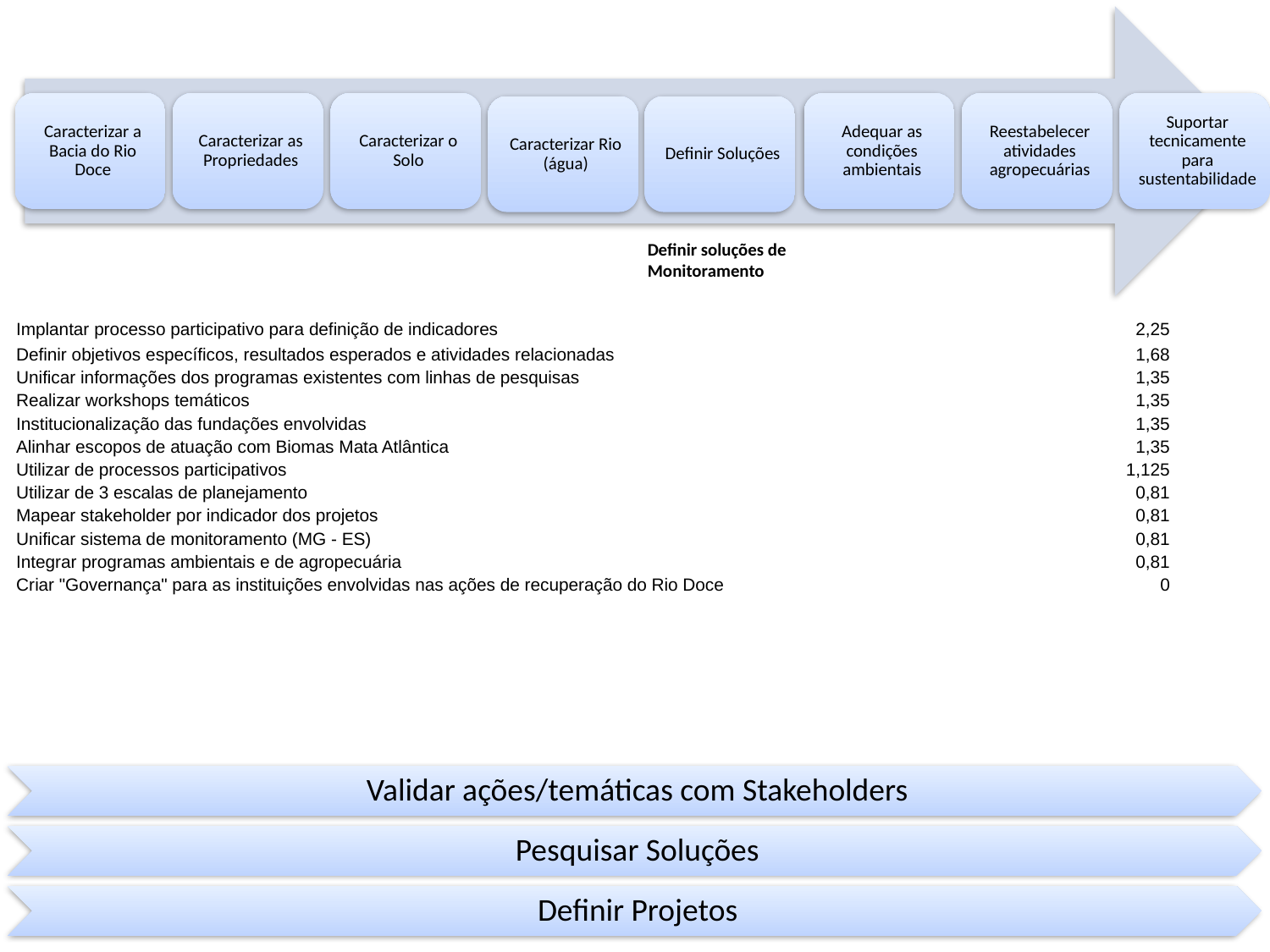

Caracterizar a Bacia do Rio Doce
Caracterizar as Propriedades
Caracterizar o Solo
Definir Soluções
Caracterizar Rio (água)
Adequar as condições ambientais
Reestabelecer atividades agropecuárias
Suportar tecnicamente para sustentabilidade
Definir soluções de Monitoramento
| Implantar processo participativo para definição de indicadores | 2,25 |
| --- | --- |
| Definir objetivos específicos, resultados esperados e atividades relacionadas | 1,68 |
| Unificar informações dos programas existentes com linhas de pesquisas | 1,35 |
| Realizar workshops temáticos | 1,35 |
| Institucionalização das fundações envolvidas | 1,35 |
| Alinhar escopos de atuação com Biomas Mata Atlântica | 1,35 |
| Utilizar de processos participativos | 1,125 |
| Utilizar de 3 escalas de planejamento | 0,81 |
| Mapear stakeholder por indicador dos projetos | 0,81 |
| Unificar sistema de monitoramento (MG - ES) | 0,81 |
| Integrar programas ambientais e de agropecuária | 0,81 |
| Criar "Governança" para as instituições envolvidas nas ações de recuperação do Rio Doce | 0 |
Validar ações/temáticas com Stakeholders
Pesquisar Soluções
Definir Projetos